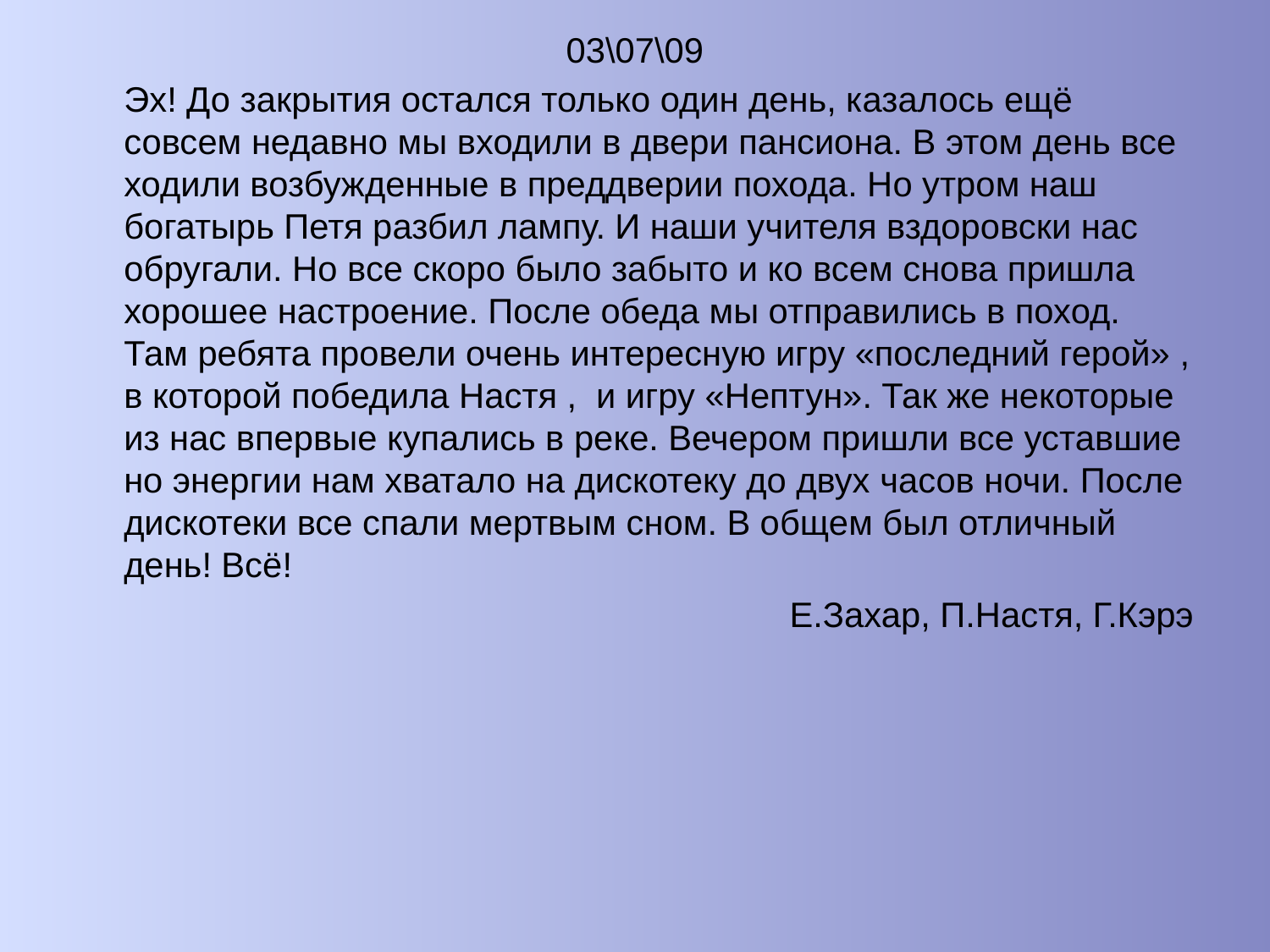

03\07\09
	Эх! До закрытия остался только один день, казалось ещё совсем недавно мы входили в двери пансиона. В этом день все ходили возбужденные в преддверии похода. Но утром наш богатырь Петя разбил лампу. И наши учителя вздоровски нас обругали. Но все скоро было забыто и ко всем снова пришла хорошее настроение. После обеда мы отправились в поход. Там ребята провели очень интересную игру «последний герой» , в которой победила Настя ,  и игру «Нептун». Так же некоторые из нас впервые купались в реке. Вечером пришли все уставшие но энергии нам хватало на дискотеку до двух часов ночи. После дискотеки все спали мертвым сном. В общем был отличный день! Всё!
Е.Захар, П.Настя, Г.Кэрэ